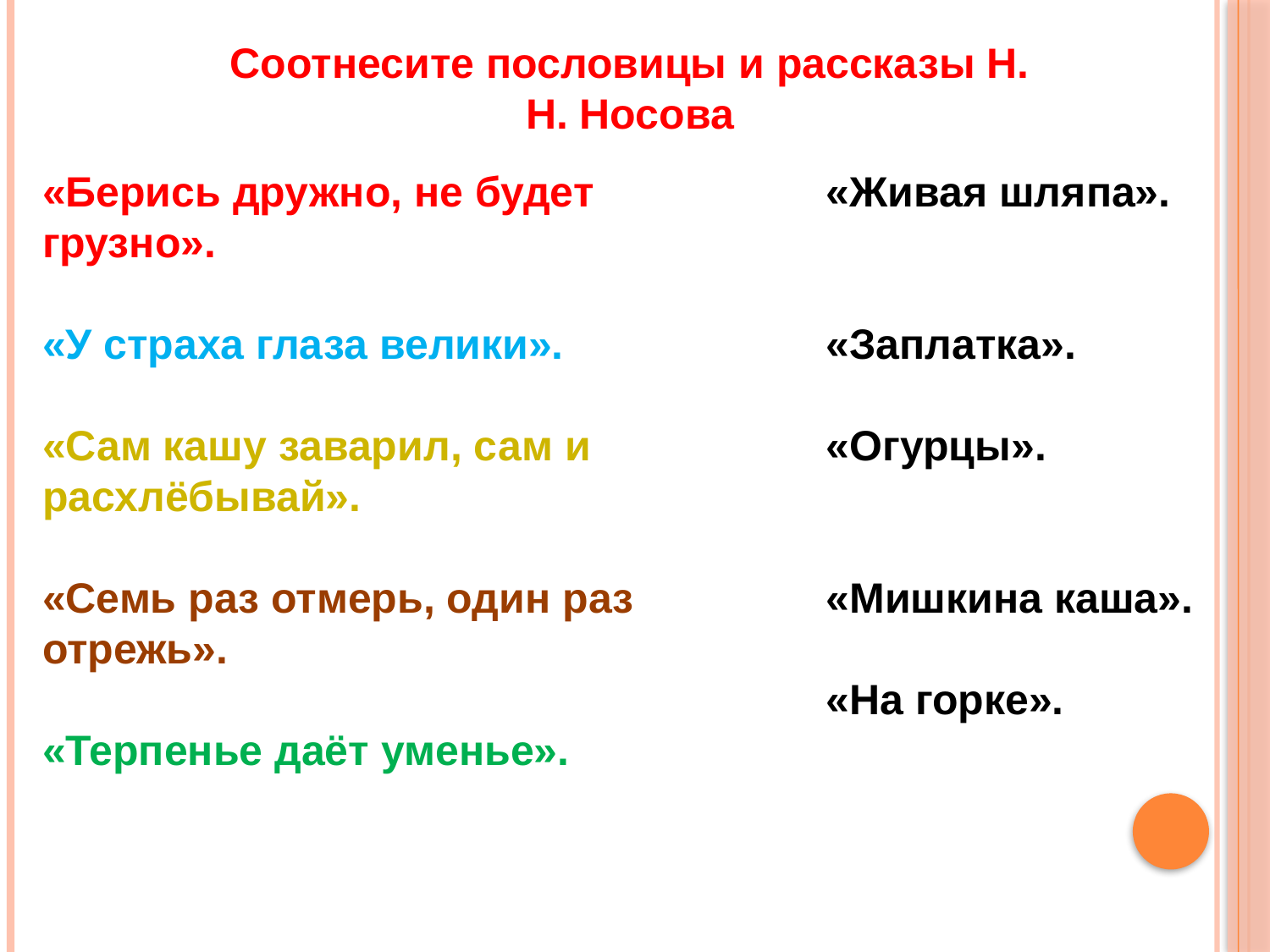

Соотнесите пословицы и рассказы Н. Н. Носова
«Берись дружно, не будет грузно».

«У страха глаза велики».

«Сам кашу заварил, сам и расхлёбывай».

«Семь раз отмерь, один раз отрежь».

«Терпенье даёт уменье».
«Живая шляпа».

«Заплатка».

«Огурцы».

«Мишкина каша».

«На горке».